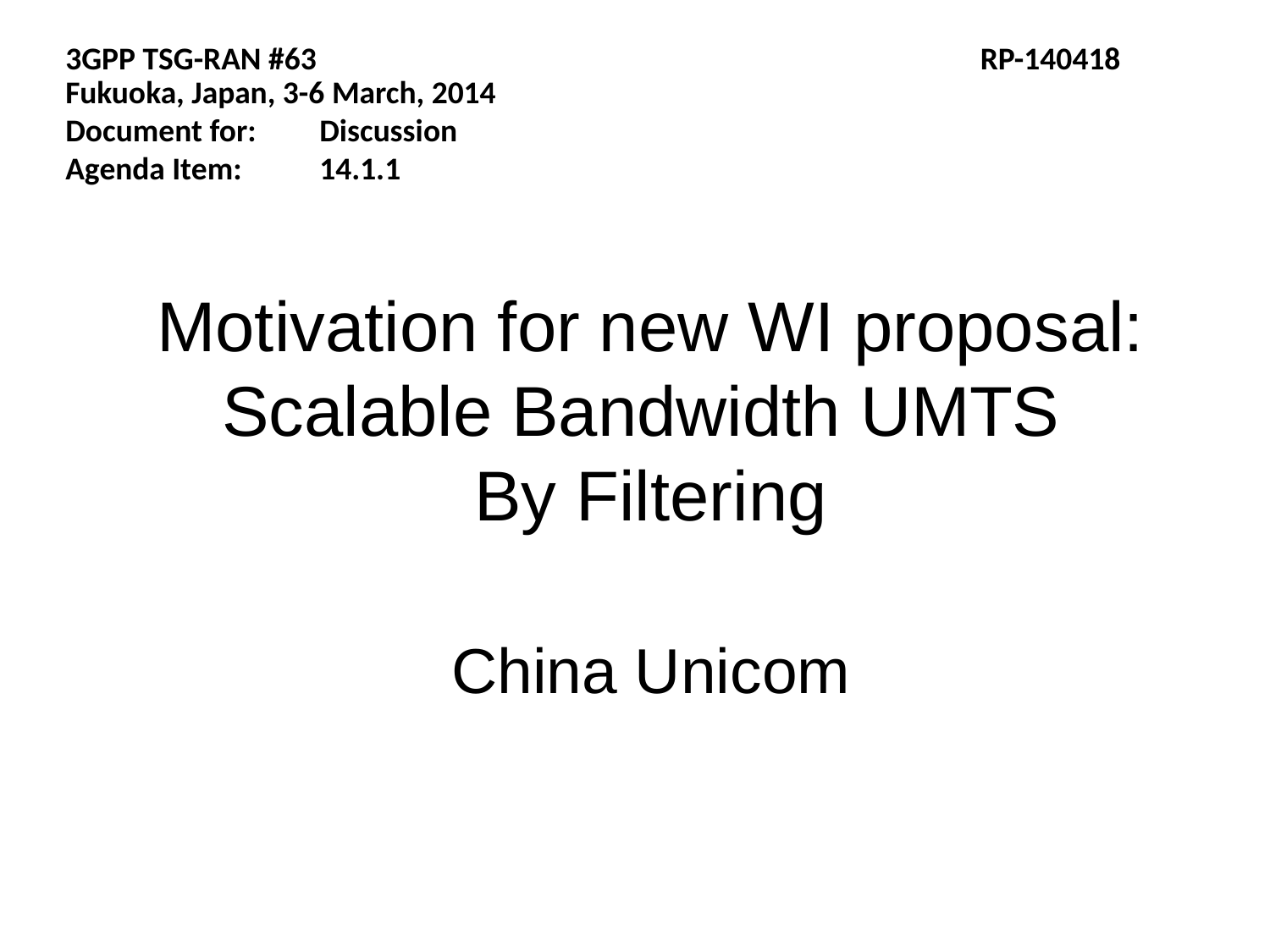

3GPP TSG-RAN #63				                                       RP-140418
Fukuoka, Japan, 3-6 March, 2014
Document for:	Discussion
Agenda Item:	14.1.1

Motivation for new WI proposal: Scalable Bandwidth UMTS
By Filtering
China Unicom